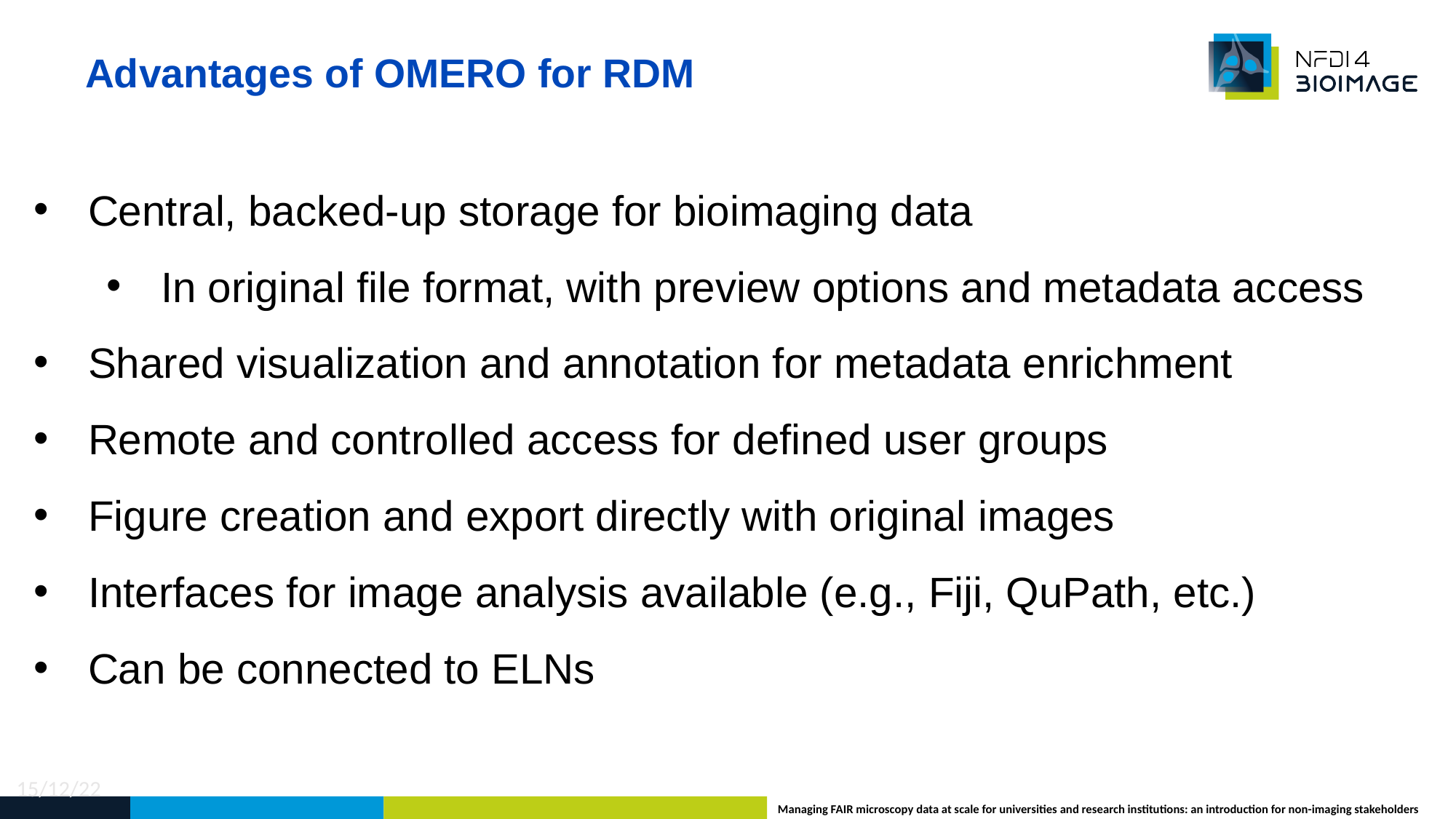

Advantages of OMERO for RDM

Central, backed-up storage for bioimaging data
In original file format, with preview options and metadata access
Shared visualization and annotation for metadata enrichment
Remote and controlled access for defined user groups
Figure creation and export directly with original images
Interfaces for image analysis available (e.g., Fiji, QuPath, etc.)
Can be connected to ELNs

15/12/22